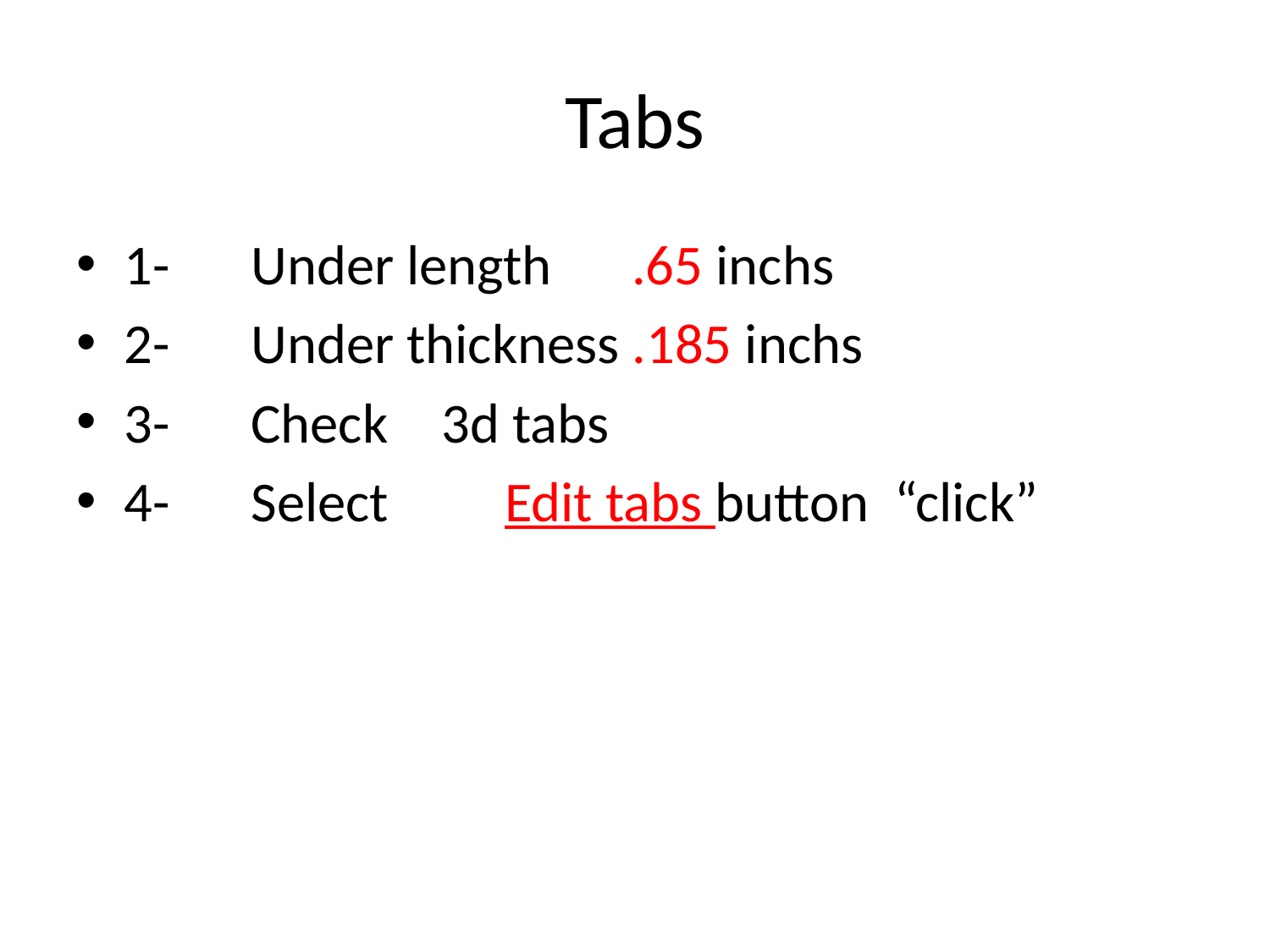

# Tabs
1-	Under length	.65 inchs
2-	Under thickness .185 inchs
3-	Check √ 3d tabs
4-	Select	Edit tabs button  “click”